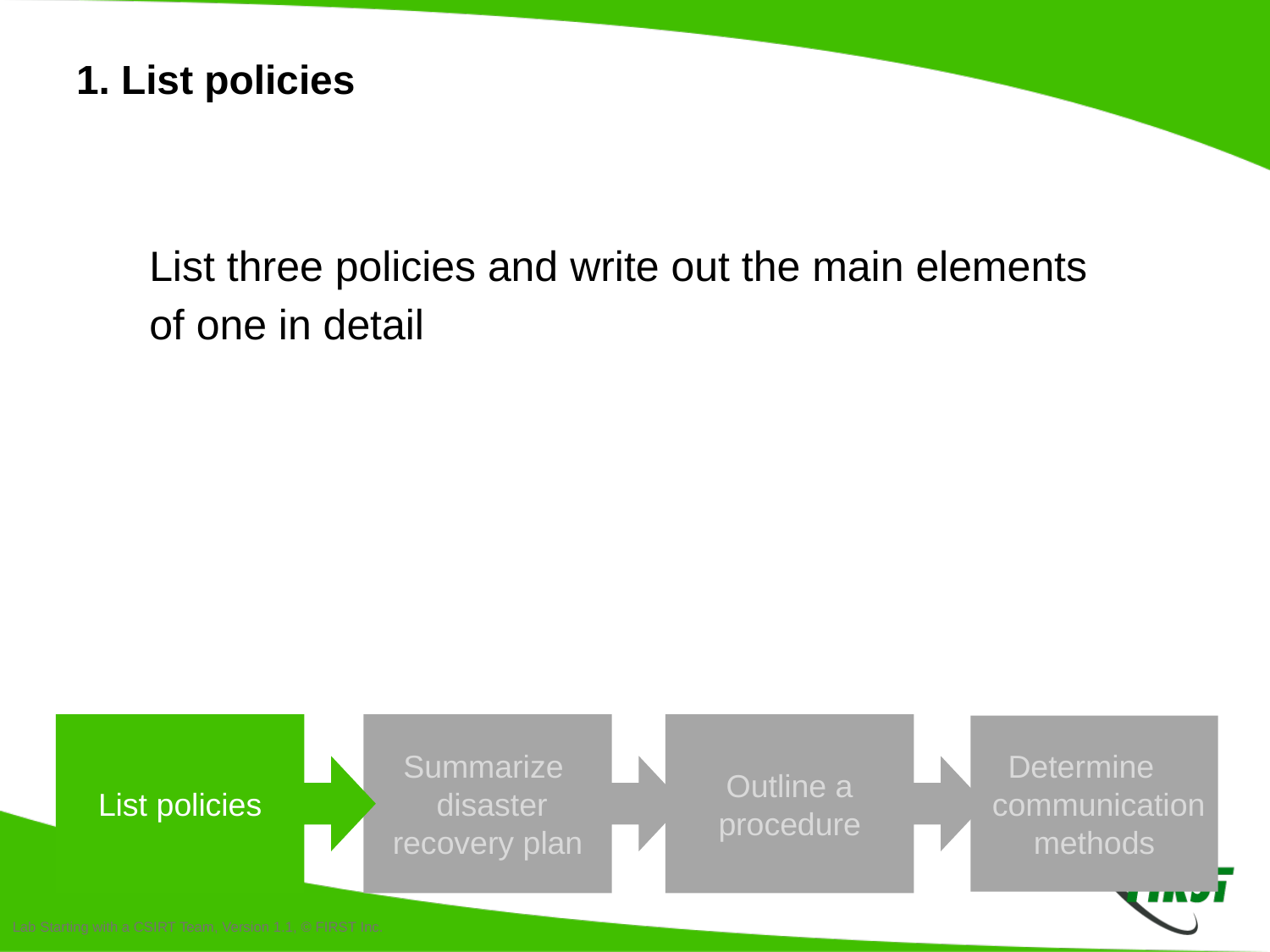

# 1. List policies

List three policies and write out the main elements of one in detail
List policies
Summarize
 disaster recovery plan
Outline a procedure
Determine
 communication methods